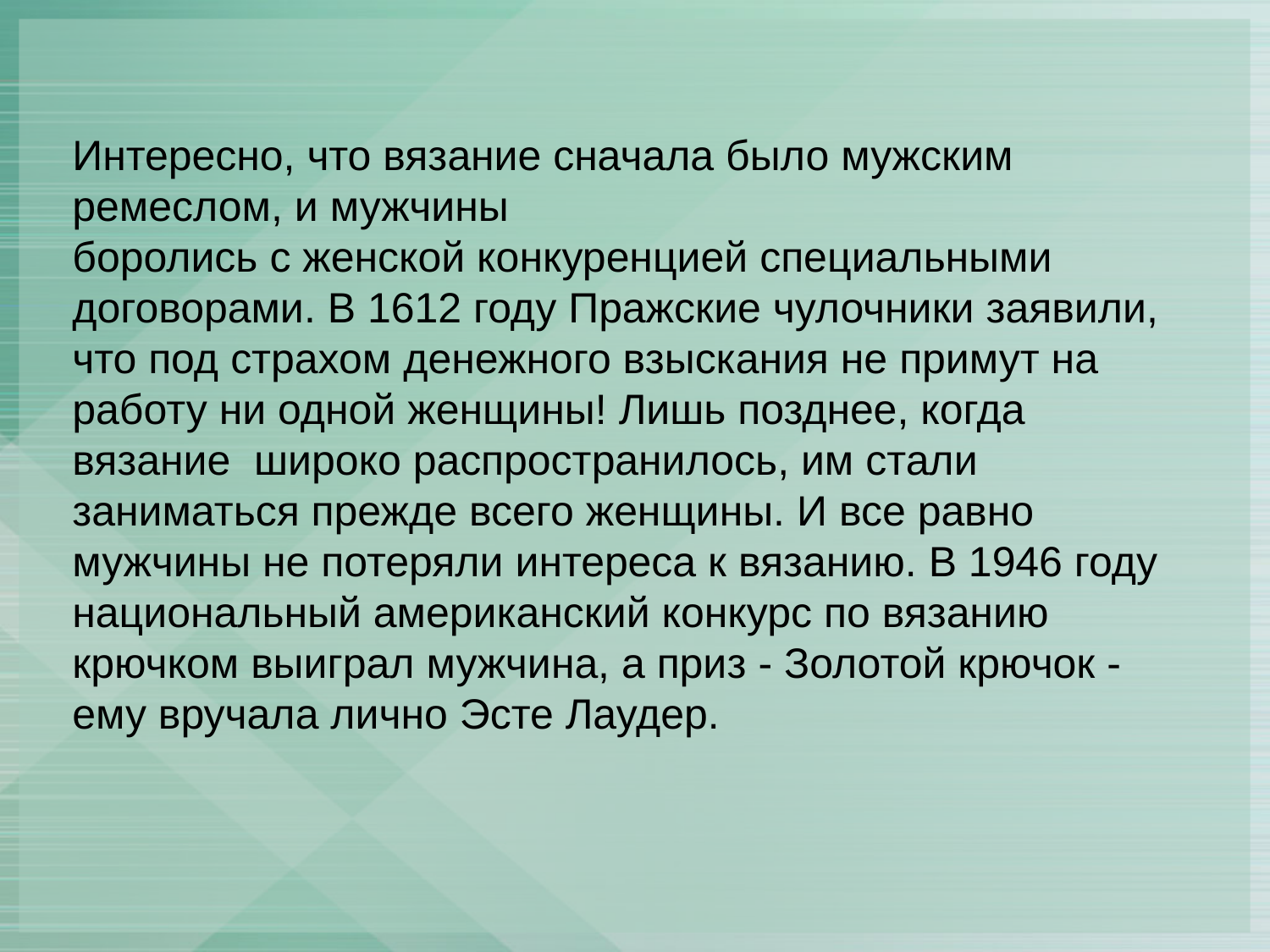

# Интересно, что вязание сначала было мужским ремеслом, и мужчины боролись с женской конкуренцией специальными договорами. В 1612 году Пражские чулочники заявили, что под страхом денежного взыскания не примут на работу ни одной женщины! Лишь позднее, когда вязание  широко распространилось, им стали заниматься прежде всего женщины. И все равно мужчины не потеряли интереса к вязанию. В 1946 году национальный американский конкурс по вязанию крючком выиграл мужчина, а приз - Золотой крючок - ему вручала лично Эсте Лаудер.